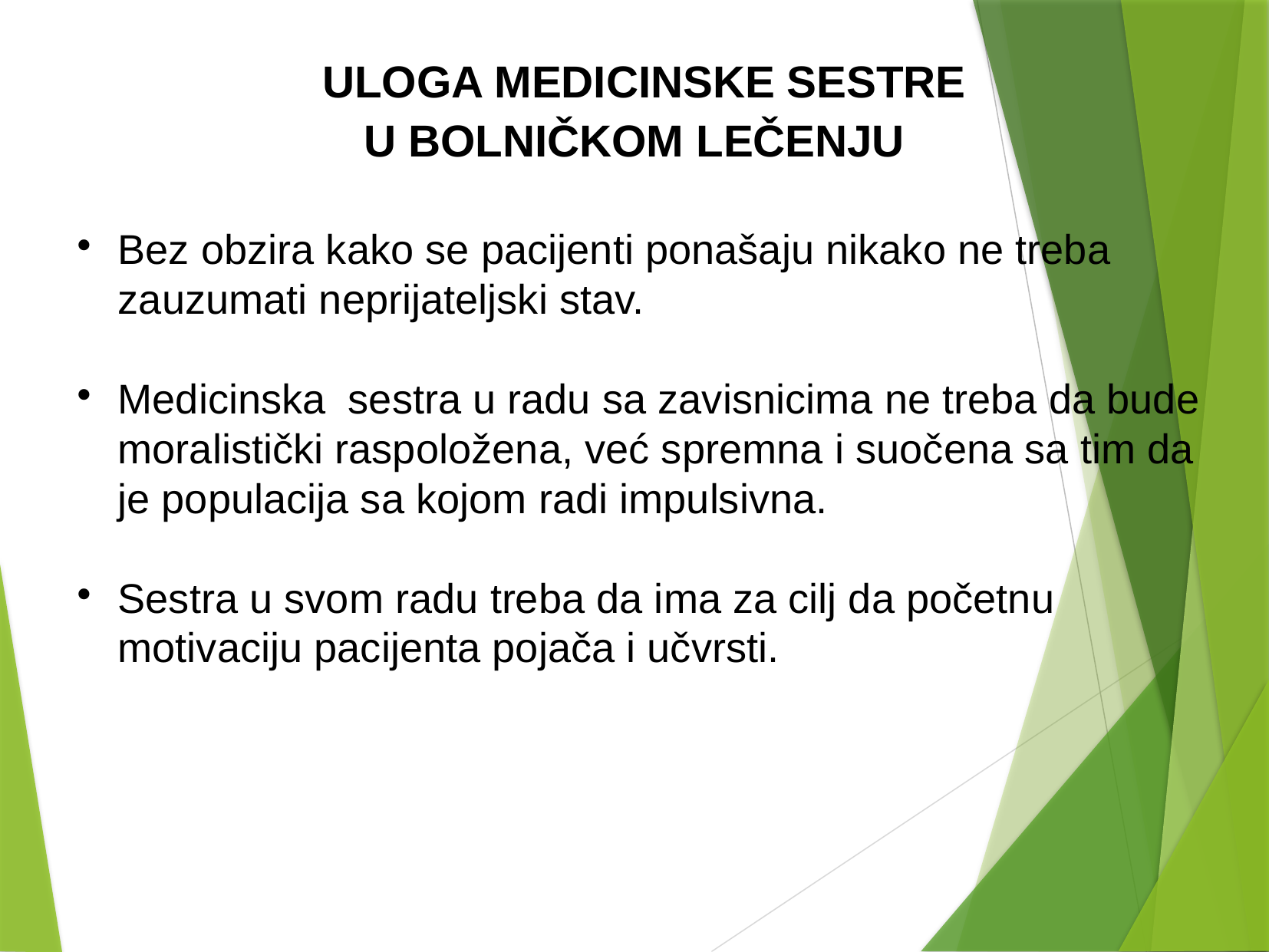

ULOGA MEDICINSKE SESTRE U BOLNIČKOM LEČENJU
Bez obzira kako se pacijenti ponašaju nikako ne treba zauzumati neprijateljski stav.

Medicinska	sestra u radu sa zavisnicima ne treba da bude moralistički raspoložena, već spremna i suočena sa tim da je populacija sa kojom radi impulsivna.

Sestra u svom radu treba da ima za cilj da početnu motivaciju pacijenta pojača i učvrsti.